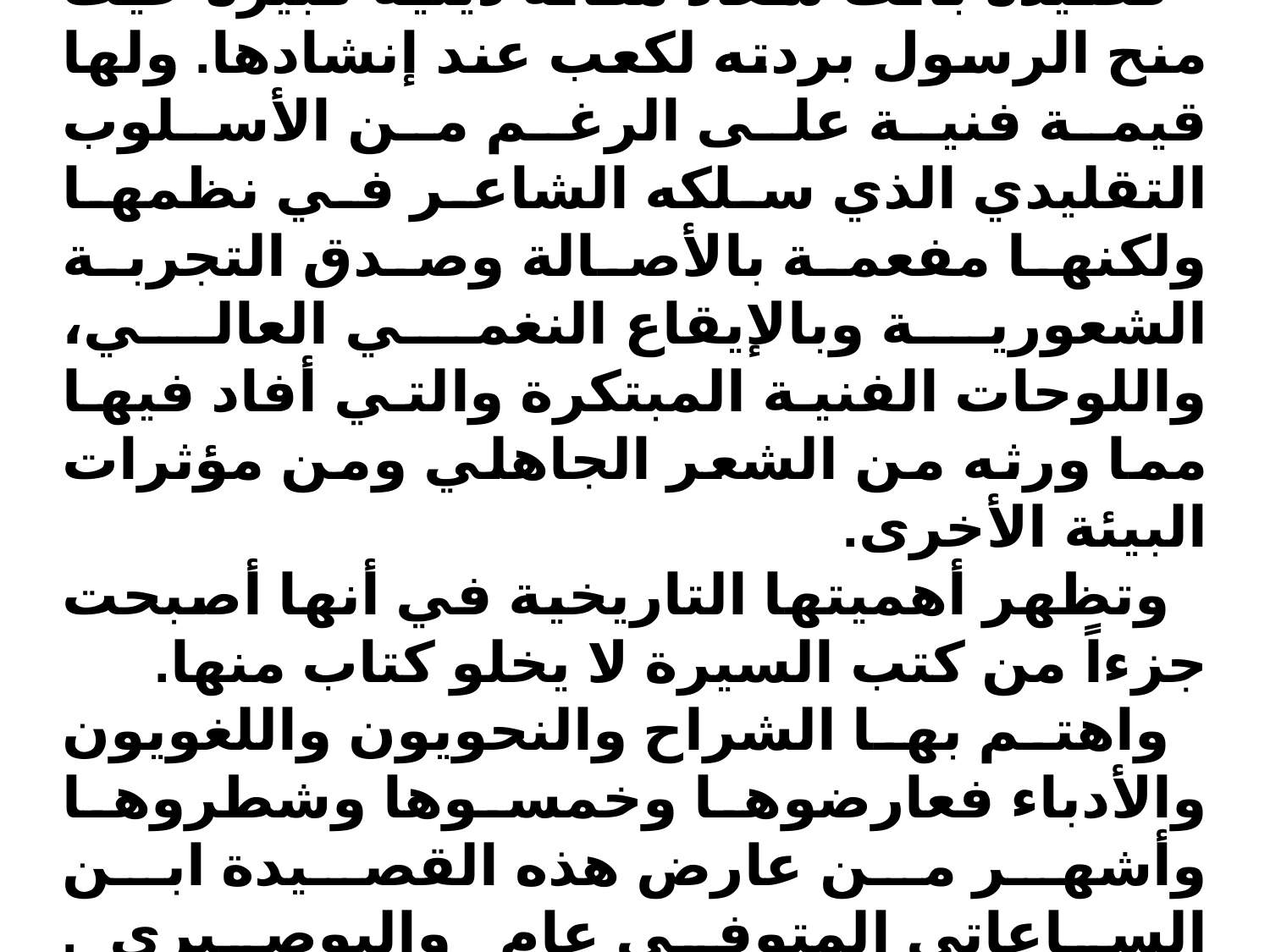

مكانتها:
قصيدة بانت سعاد مكانة دينية كبيرة حيث منح الرسول بردته لكعب عند إنشادها. ولها قيمة فنية على الرغم من الأسلوب التقليدي الذي سلكه الشاعر في نظمها ولكنها مفعمة بالأصالة وصدق التجربة الشعورية وبالإيقاع النغمي العالي، واللوحات الفنية المبتكرة والتي أفاد فيها مما ورثه من الشعر الجاهلي ومن مؤثرات البيئة الأخرى.
وتظهر أهميتها التاريخية في أنها أصبحت جزءاً من كتب السيرة لا يخلو كتاب منها.
واهتم بها الشراح والنحويون واللغويون والأدباء فعارضوها وخمسوها وشطروها وأشهر من عارض هذه القصيدة ابن الساعاتي المتوفى عام   والبوصيري  . وترجمت إلى اللغات العالمية . وعارضوها على امتداد العصور .